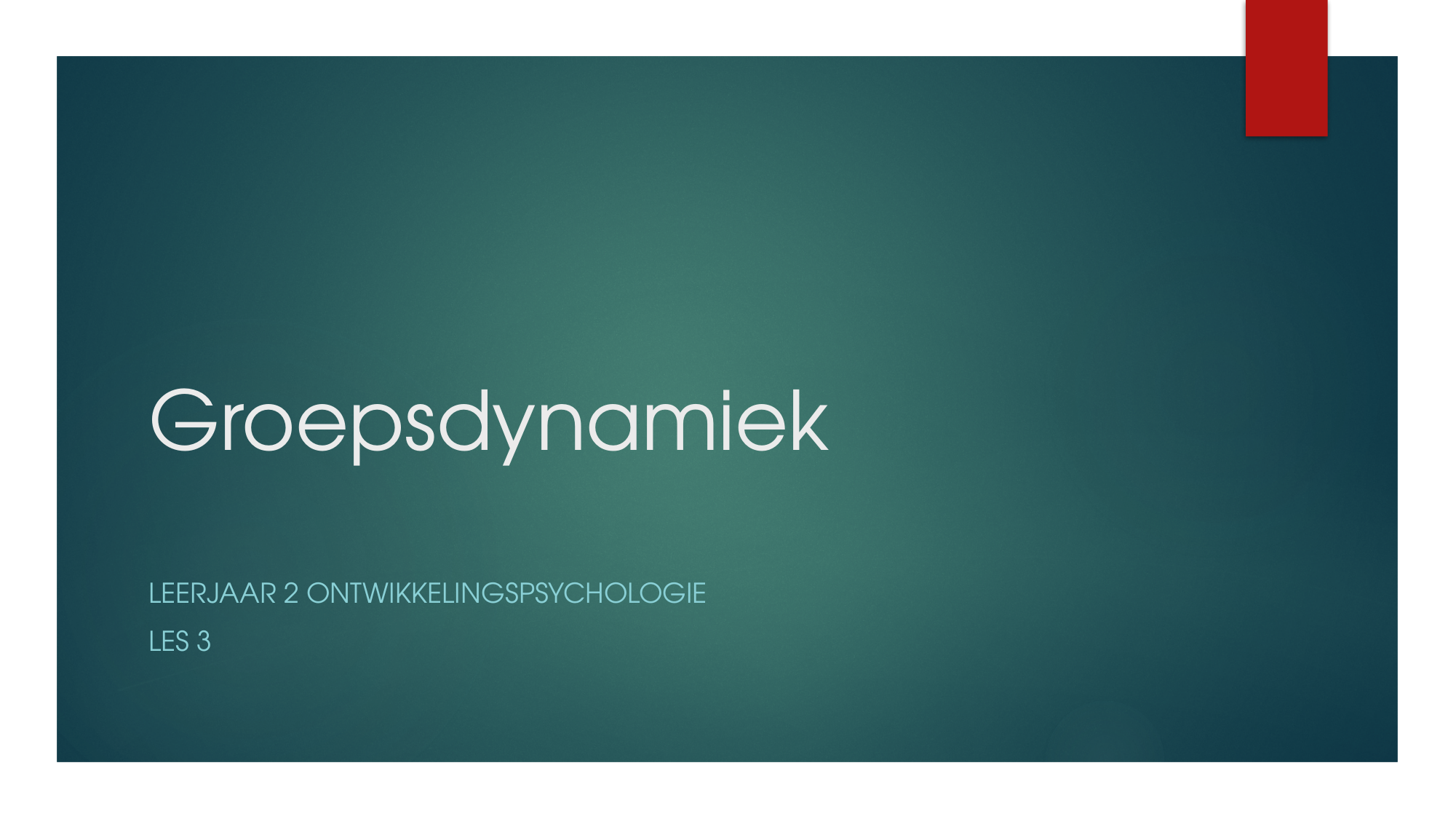

# Groepsdynamiek
Leerjaar 2 Ontwikkelingspsychologie
Les 3